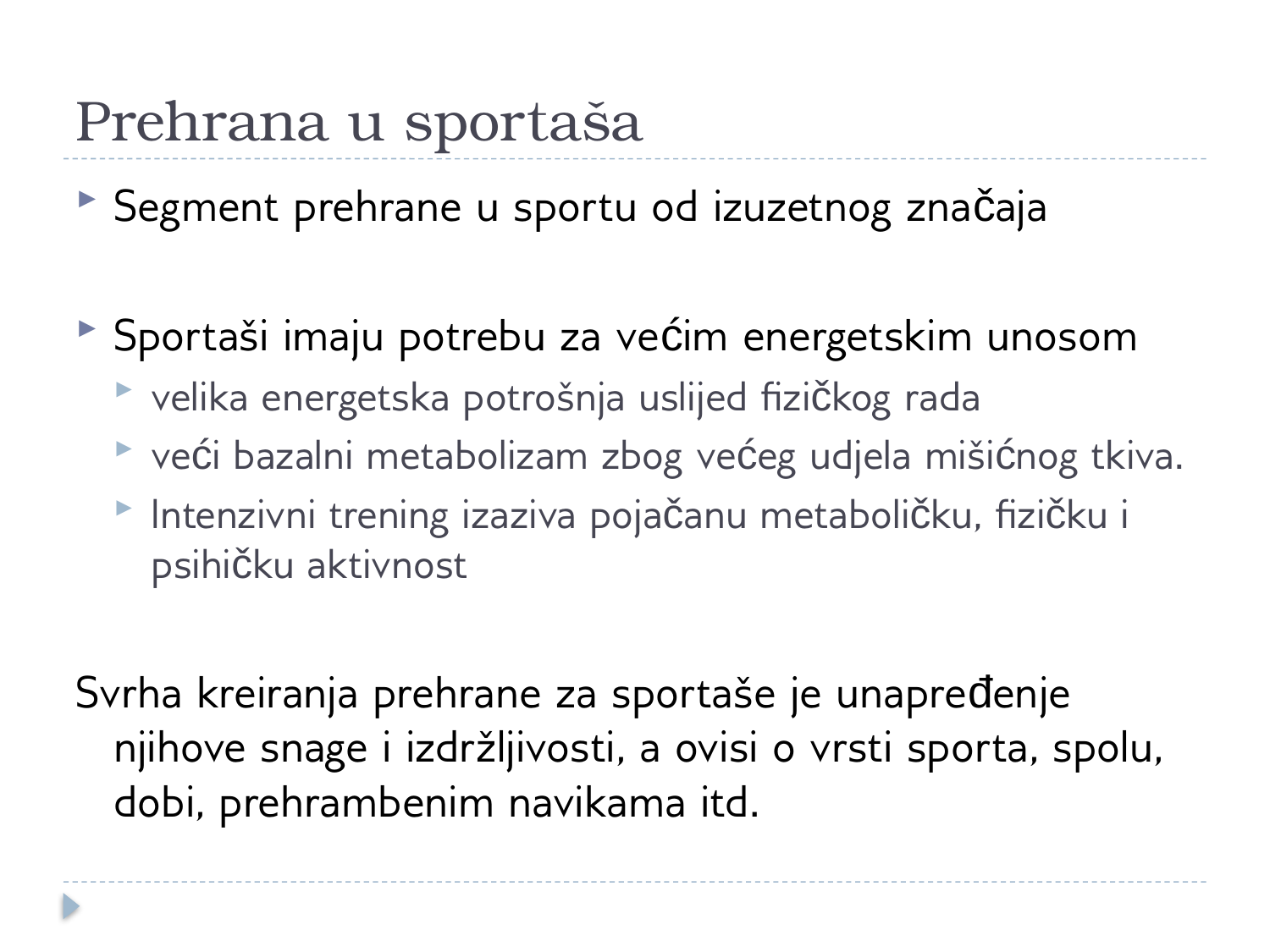

# Prehrana u sportaša
Segment prehrane u sportu od izuzetnog značaja

Sportaši imaju potrebu za većim energetskim unosom
velika energetska potrošnja uslijed fizičkog rada
veći bazalni metabolizam zbog većeg udjela mišićnog tkiva.
Intenzivni trening izaziva pojačanu metaboličku, fizičku i psihičku aktivnost

Svrha kreiranja prehrane za sportaše je unapređenje njihove snage i izdržljivosti, a ovisi o vrsti sporta, spolu, dobi, prehrambenim navikama itd.